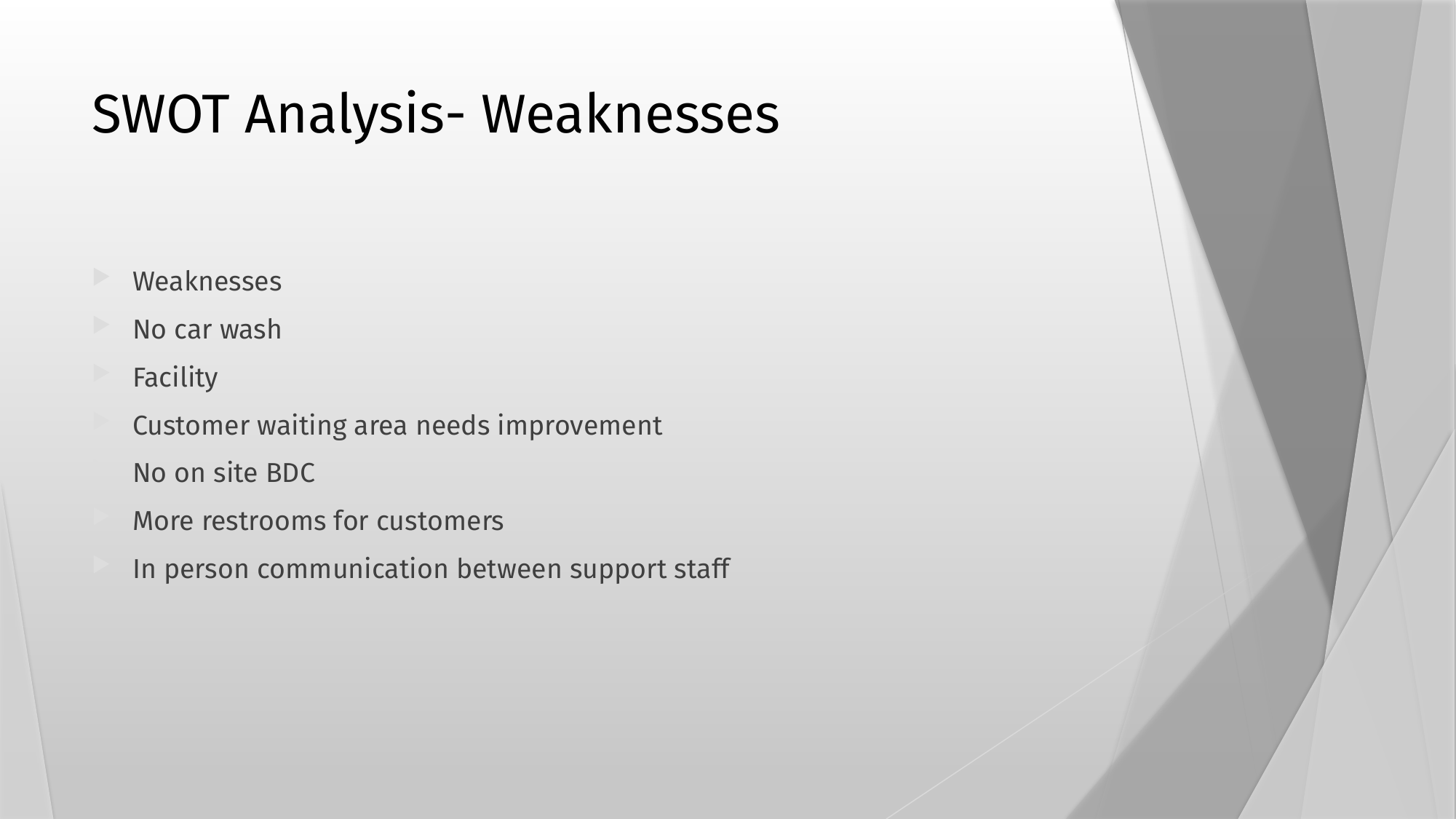

# SWOT Analysis- Weaknesses
Weaknesses
No car wash
Facility
Customer waiting area needs improvement
No on site BDC
More restrooms for customers
In person communication between support staff